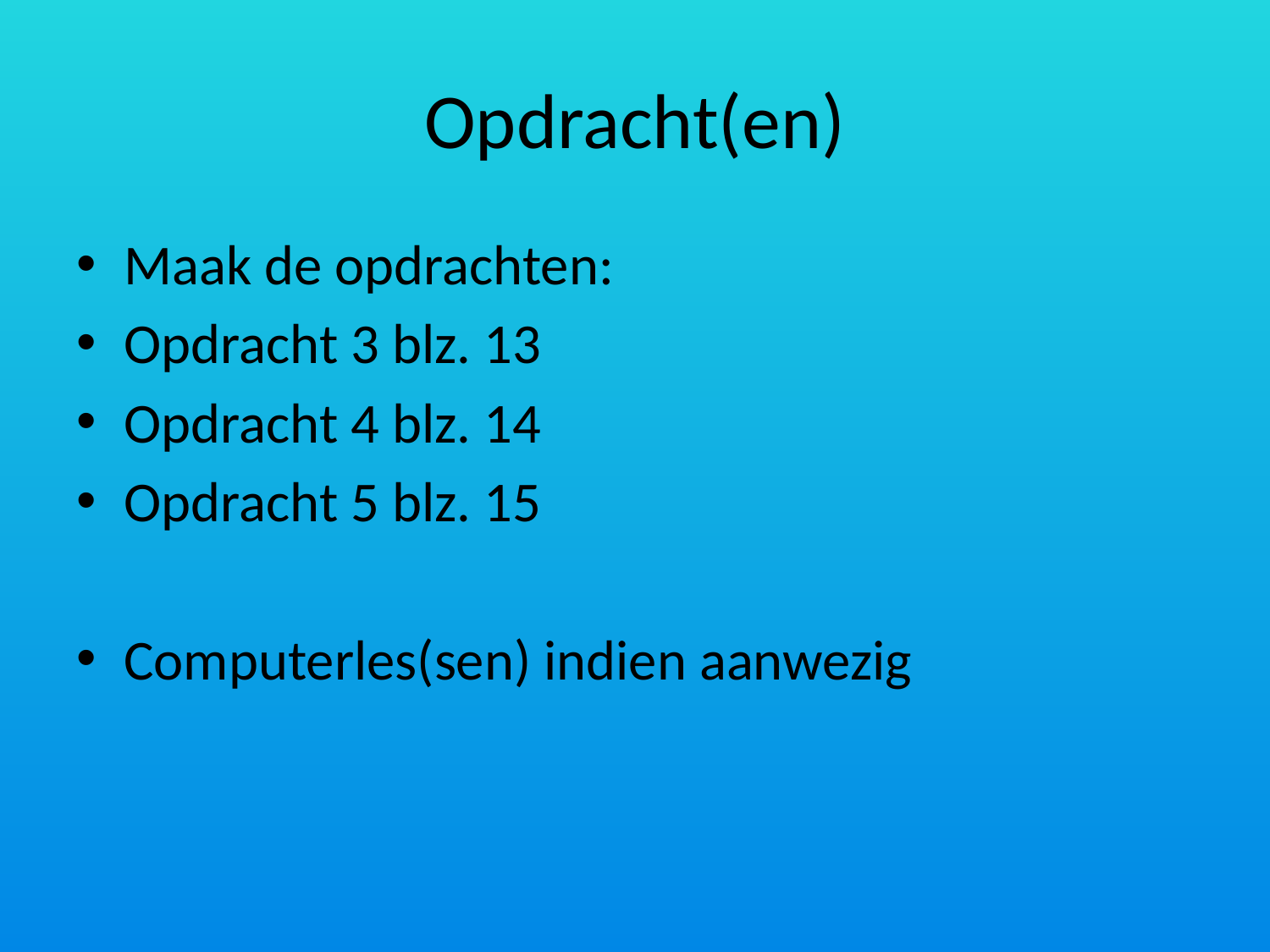

# Opdracht(en)
Maak de opdrachten:
Opdracht 3 blz. 13
Opdracht 4 blz. 14
Opdracht 5 blz. 15

Computerles(sen) indien aanwezig